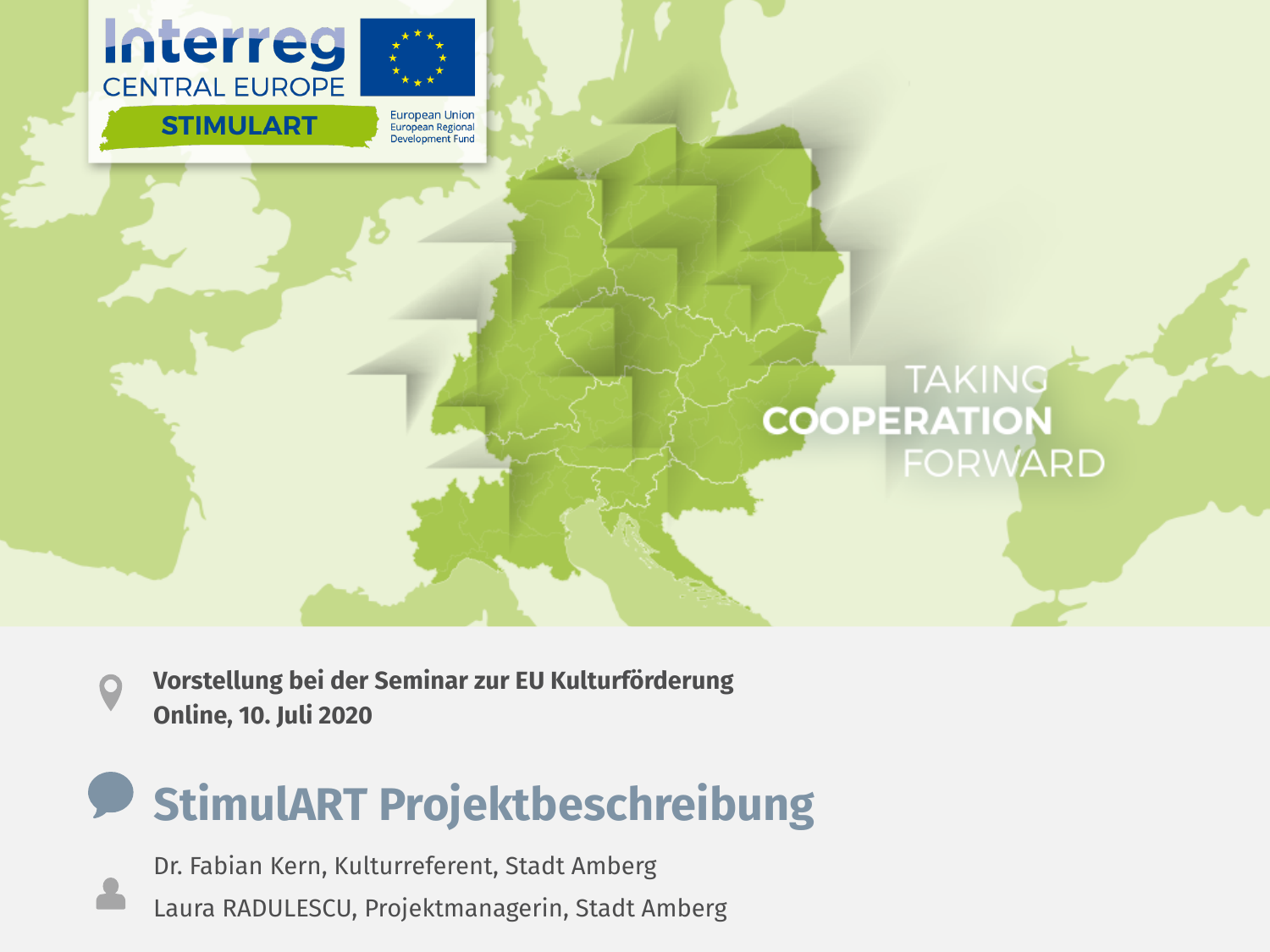

Vorstellung bei der Seminar zur EU Kulturförderung
Online, 10. Juli 2020
StimulART Projektbeschreibung
Dr. Fabian Kern, Kulturreferent, Stadt Amberg
Laura RADULESCU, Projektmanagerin, Stadt Amberg